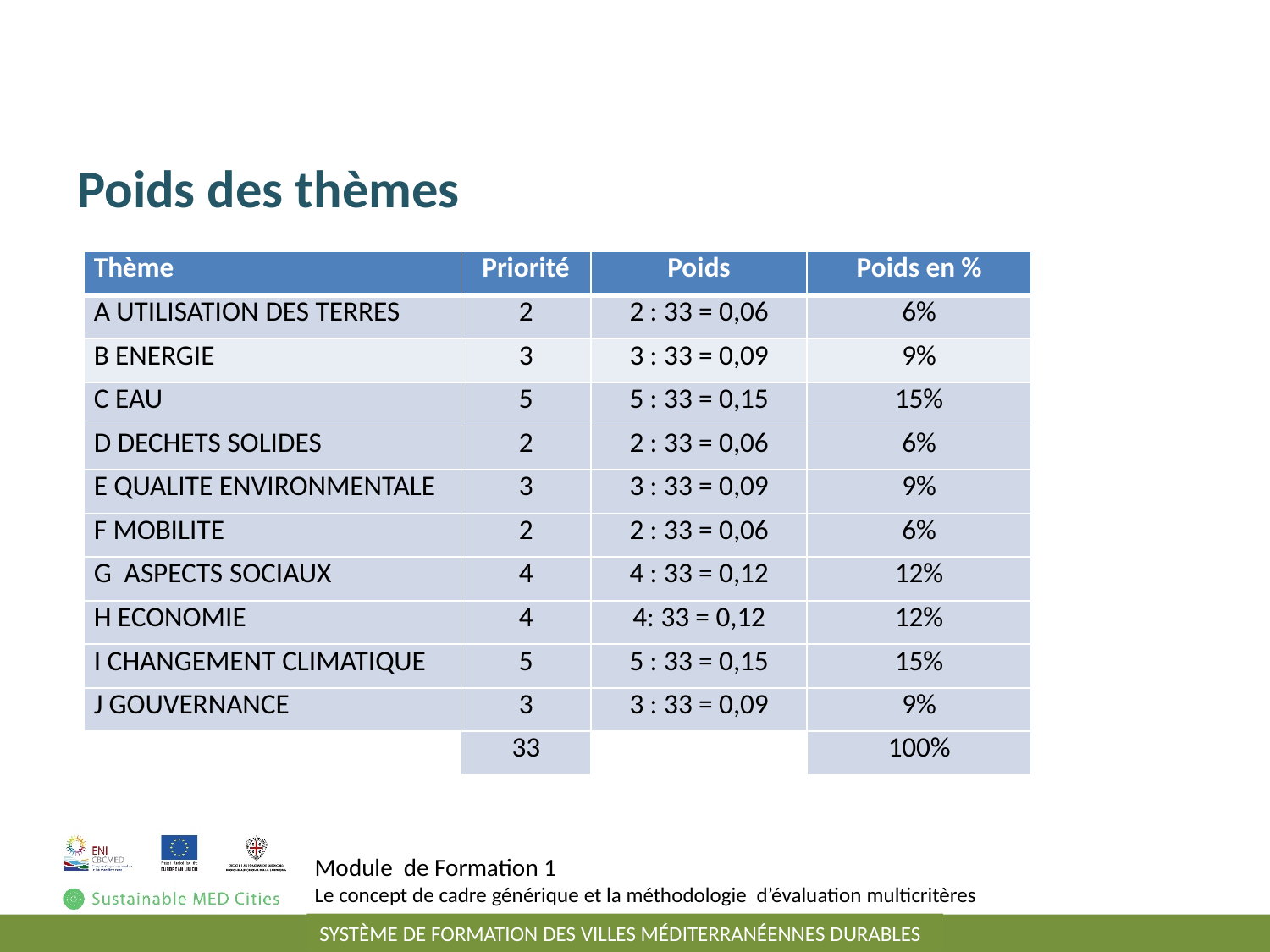

Peso dei criteri in una categoria: esempio
Poids des thèmes
| Thème | Priorité | Poids | Poids en % |
| --- | --- | --- | --- |
| A UTILISATION DES TERRES | 2 | 2 : 33 = 0,06 | 6% |
| B ENERGIE | 3 | 3 : 33 = 0,09 | 9% |
| C EAU | 5 | 5 : 33 = 0,15 | 15% |
| D DECHETS SOLIDES | 2 | 2 : 33 = 0,06 | 6% |
| E QUALITE ENVIRONMENTALE | 3 | 3 : 33 = 0,09 | 9% |
| F MOBILITE | 2 | 2 : 33 = 0,06 | 6% |
| G ASPECTS SOCIAUX | 4 | 4 : 33 = 0,12 | 12% |
| H ECONOMIE | 4 | 4: 33 = 0,12 | 12% |
| I CHANGEMENT CLIMATIQUE | 5 | 5 : 33 = 0,15 | 15% |
| J GOUVERNANCE | 3 | 3 : 33 = 0,09 | 9% |
|  | 33 |  | 100% |
|  |  |  |  |
Module  de Formation 1
Le concept de cadre générique et la méthodologie  d’évaluation multicritères
SYSTÈME DE FORMATION DES VILLES MÉDITERRANÉENNES DURABLES